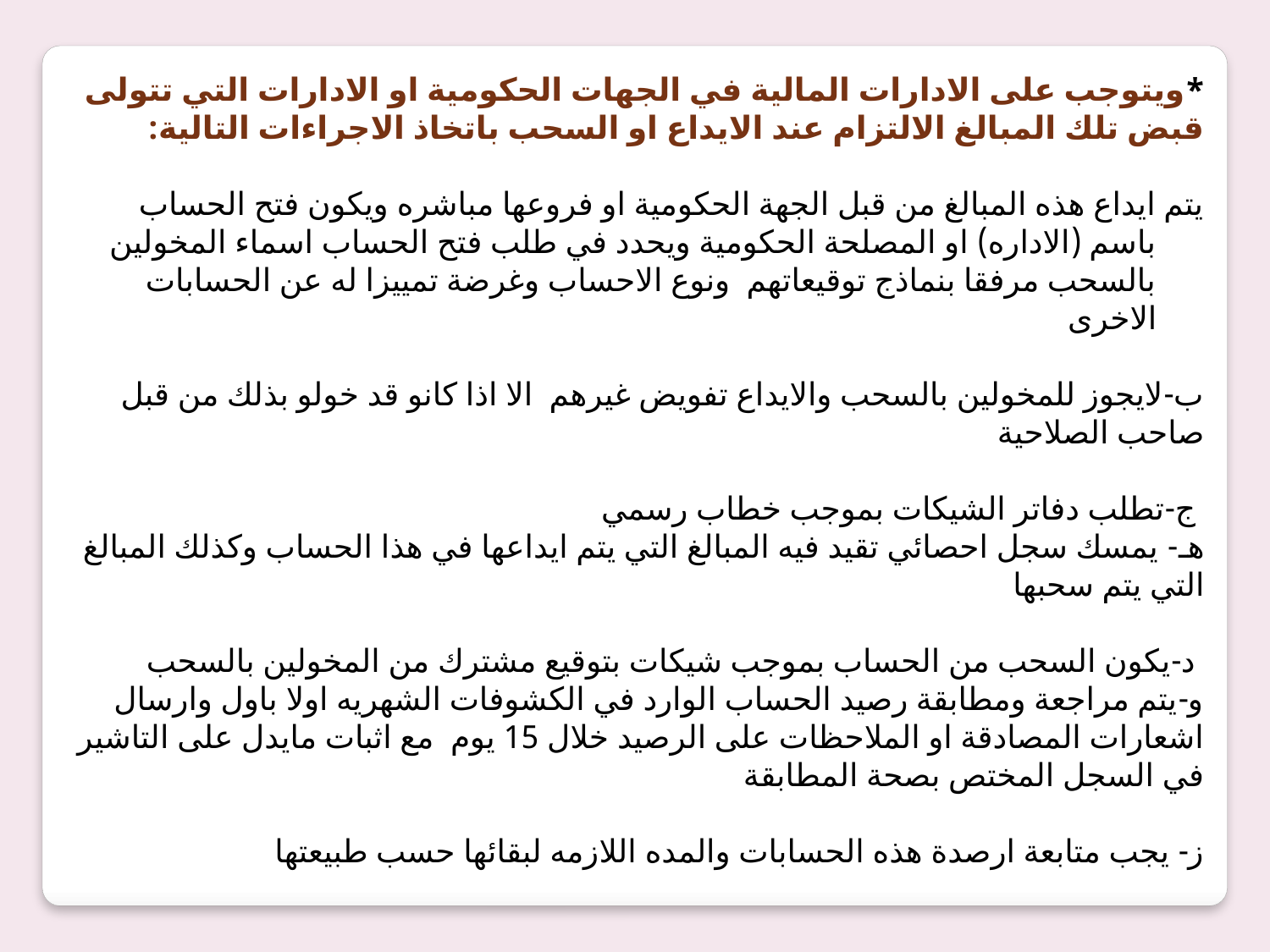

*ويتوجب على الادارات المالية في الجهات الحكومية او الادارات التي تتولى قبض تلك المبالغ الالتزام عند الايداع او السحب باتخاذ الاجراءات التالية:

يتم ايداع هذه المبالغ من قبل الجهة الحكومية او فروعها مباشره ويكون فتح الحساب باسم (الاداره) او المصلحة الحكومية ويحدد في طلب فتح الحساب اسماء المخولين بالسحب مرفقا بنماذج توقيعاتهم  ونوع الاحساب وغرضة تمييزا له عن الحسابات الاخرى

ب-لايجوز للمخولين بالسحب والايداع تفويض غيرهم  الا اذا كانو قد خولو بذلك من قبل صاحب الصلاحية

 ج-تطلب دفاتر الشيكات بموجب خطاب رسمي
هـ- يمسك سجل احصائي تقيد فيه المبالغ التي يتم ايداعها في هذا الحساب وكذلك المبالغ التي يتم سحبها

 د-يكون السحب من الحساب بموجب شيكات بتوقيع مشترك من المخولين بالسحب
و-يتم مراجعة ومطابقة رصيد الحساب الوارد في الكشوفات الشهريه اولا باول وارسال اشعارات المصادقة او الملاحظات على الرصيد خلال 15 يوم  مع اثبات مايدل على التاشير في السجل المختص بصحة المطابقة

ز- يجب متابعة ارصدة هذه الحسابات والمده اللازمه لبقائها حسب طبيعتها